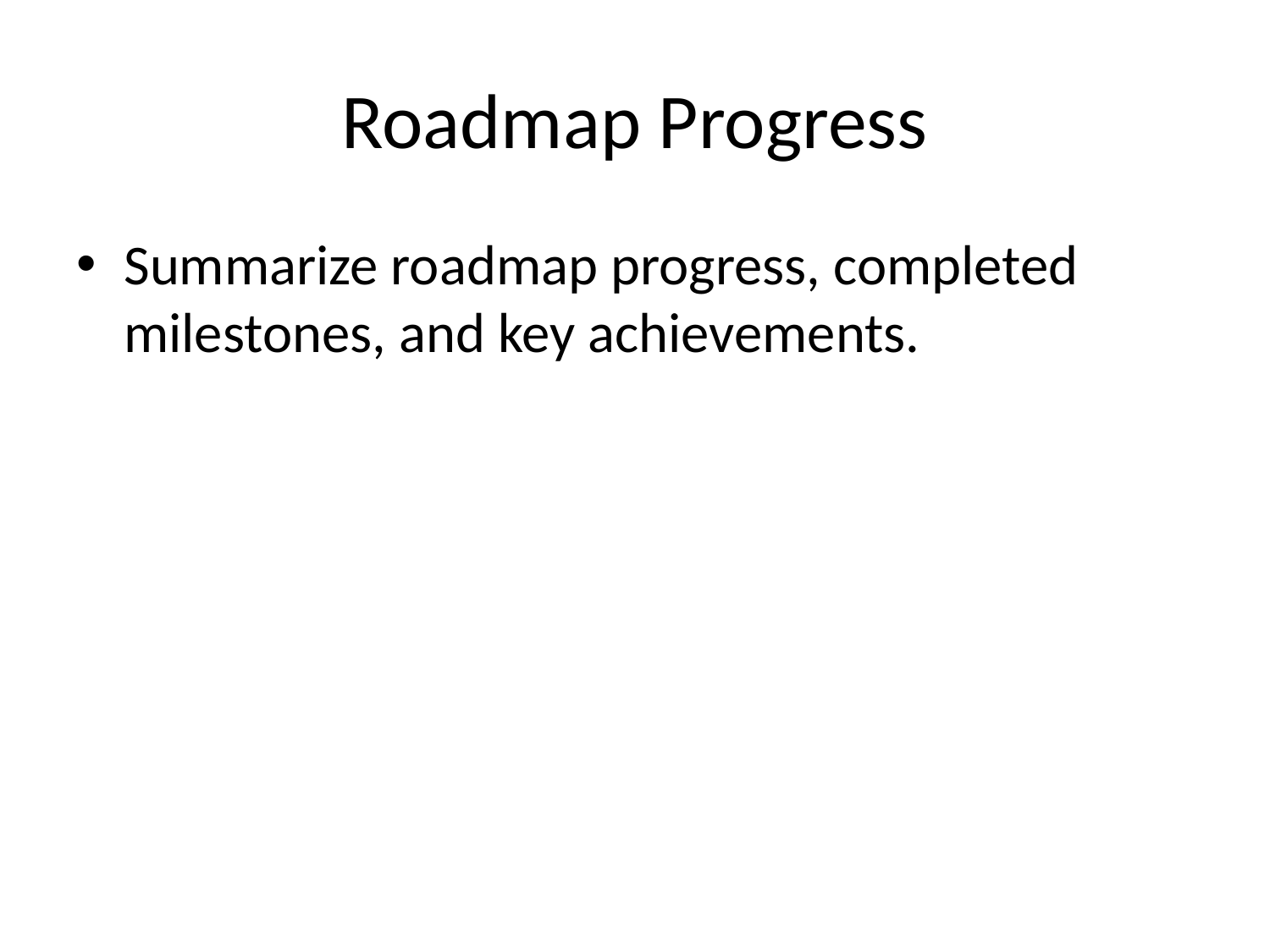

# Roadmap Progress
Summarize roadmap progress, completed milestones, and key achievements.